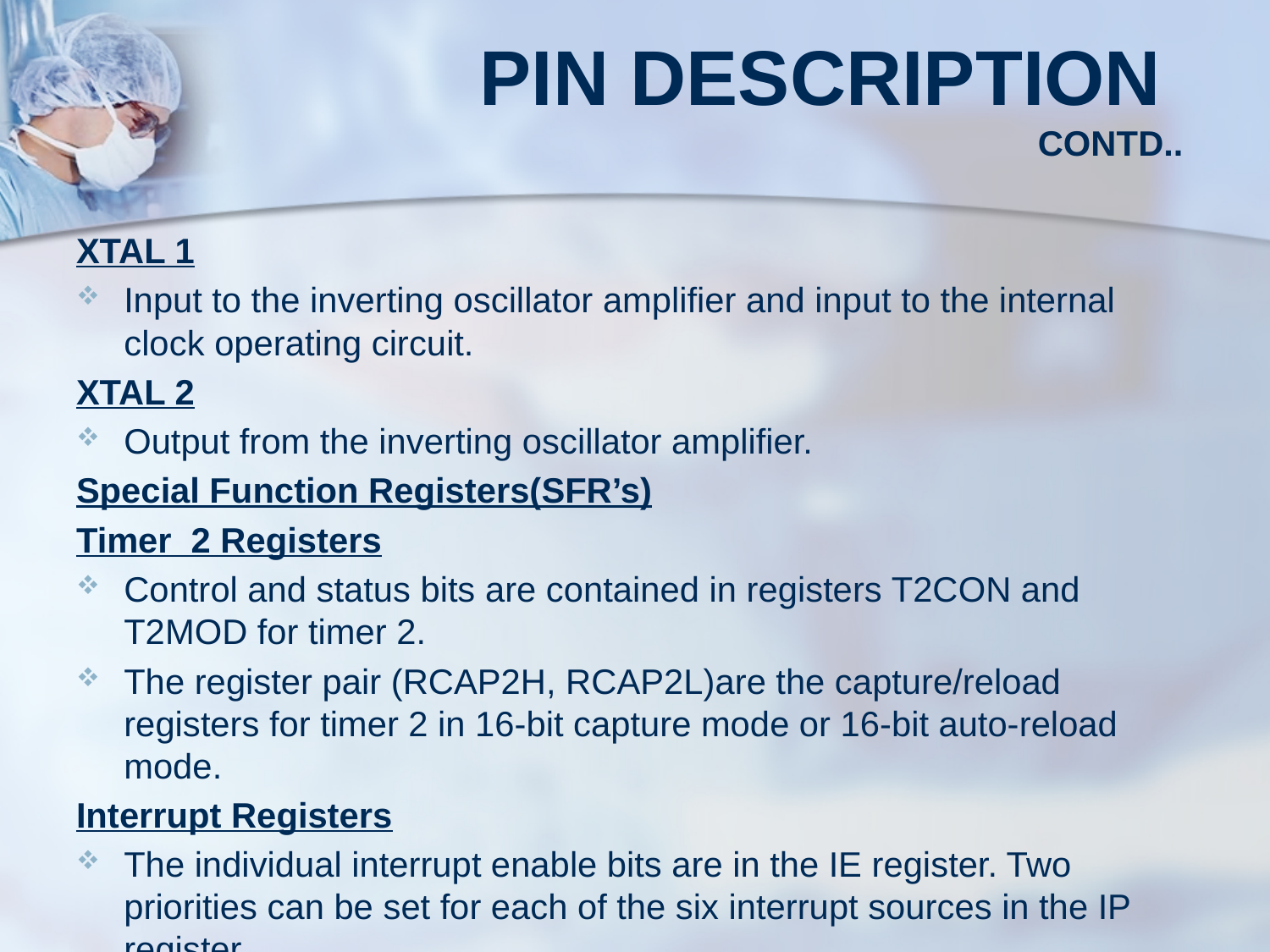

# Pin description contd..
XTAL 1
Input to the inverting oscillator amplifier and input to the internal clock operating circuit.
XTAL 2
Output from the inverting oscillator amplifier.
Special Function Registers(SFR’s)
Timer  2 Registers
Control and status bits are contained in registers T2CON and T2MOD for timer 2.
The register pair (RCAP2H, RCAP2L)are the capture/reload registers for timer 2 in 16-bit capture mode or 16-bit auto-reload mode.
Interrupt Registers
The individual interrupt enable bits are in the IE register. Two priorities can be set for each of the six interrupt sources in the IP register.